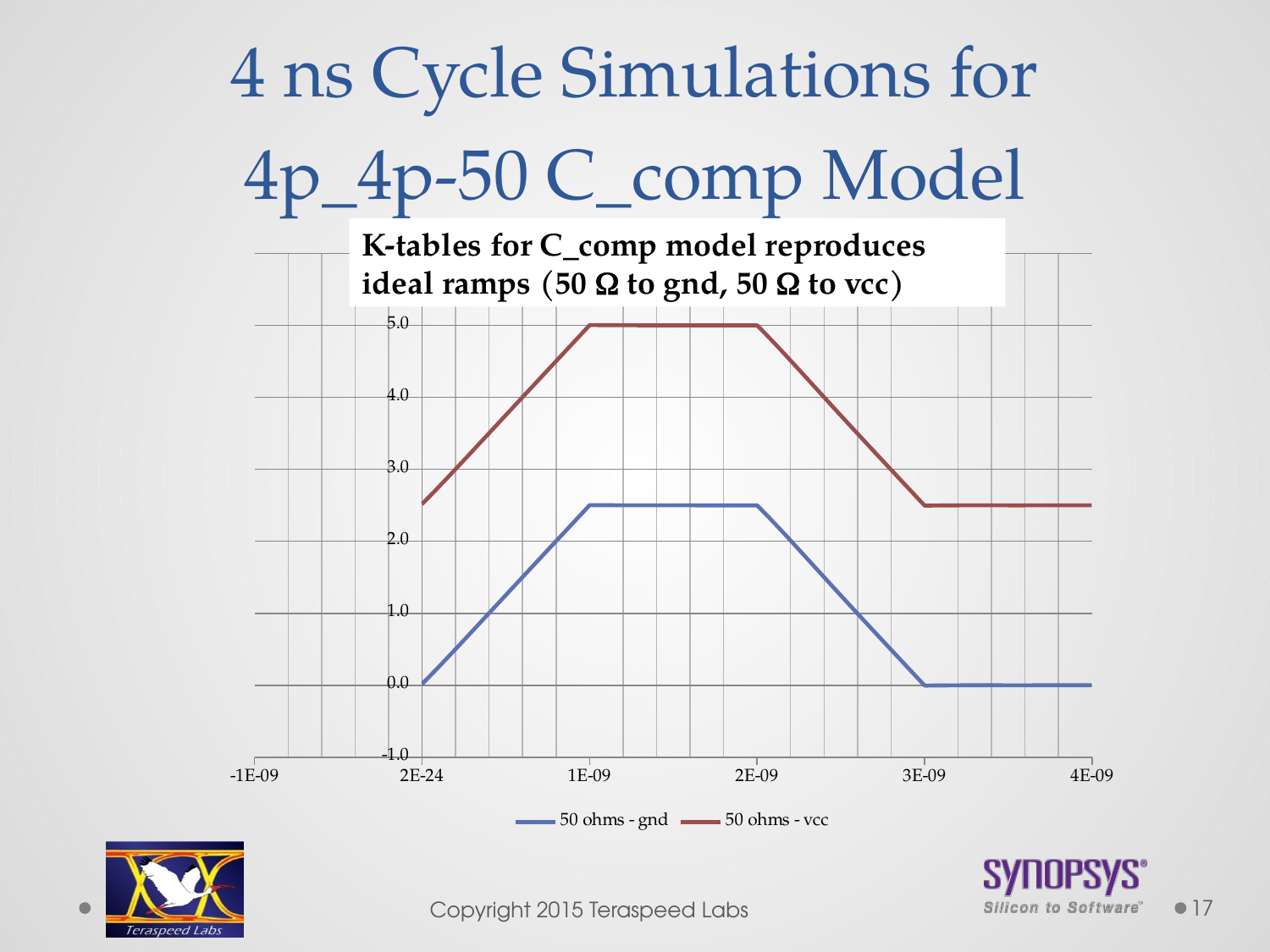

# 4 ns Cycle Simulations for 4p_4p-50 C_comp Model
K-tables for C_comp model reproduces ideal ramps (50 Ω to gnd, 50 Ω to vcc)

### Chart

| Category | 50 ohms - gnd | 50 ohms - vcc |
|---|---|---|
17
Copyright 2015 Teraspeed Labs